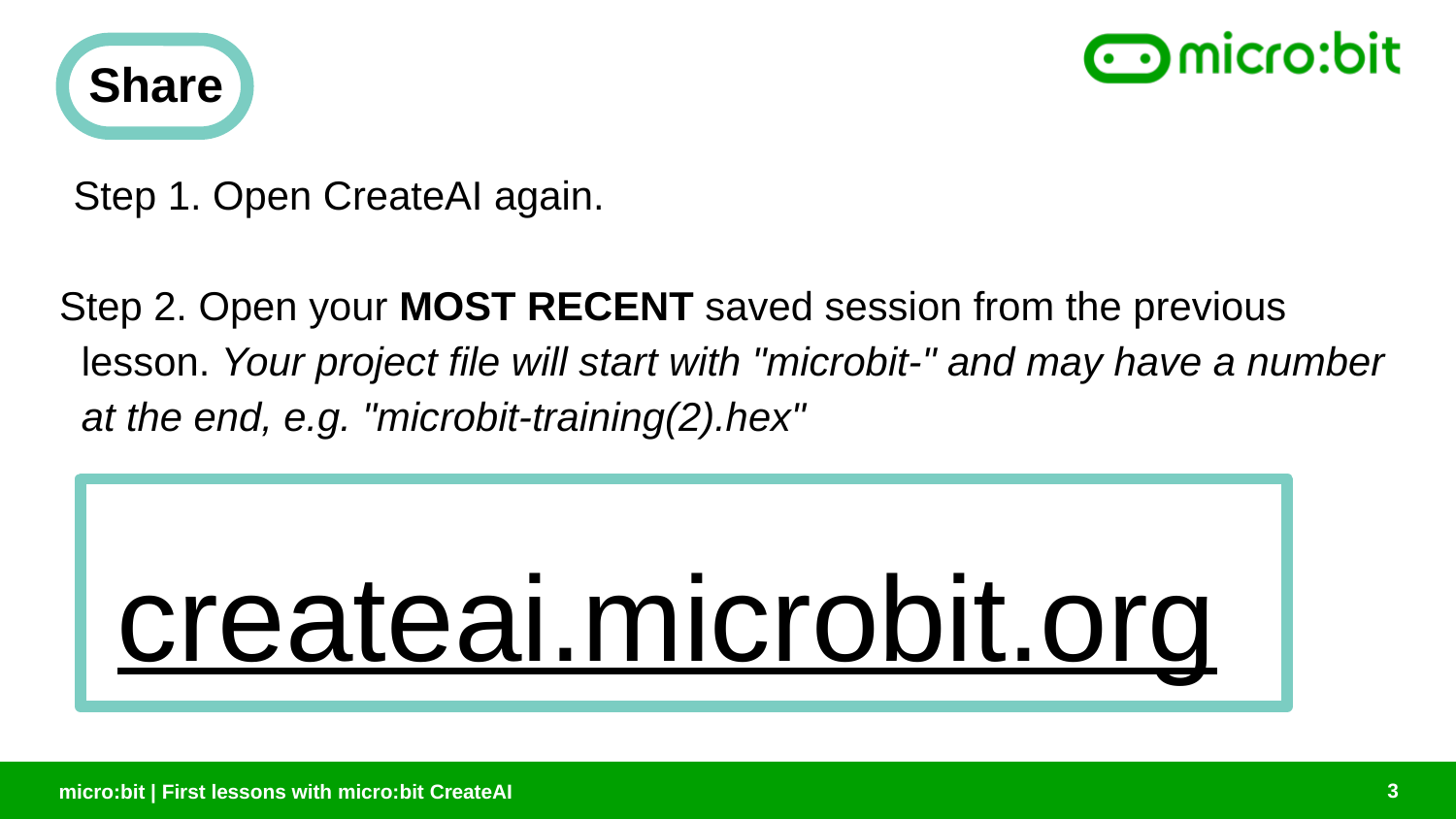

# Share
Share

Step 1. Open CreateAI again.

Step 2. Open your MOST RECENT saved session from the previous lesson. Your project file will start with "microbit-" and may have a number at the end, e.g. "microbit-training(2).hex"

createai.microbit.org